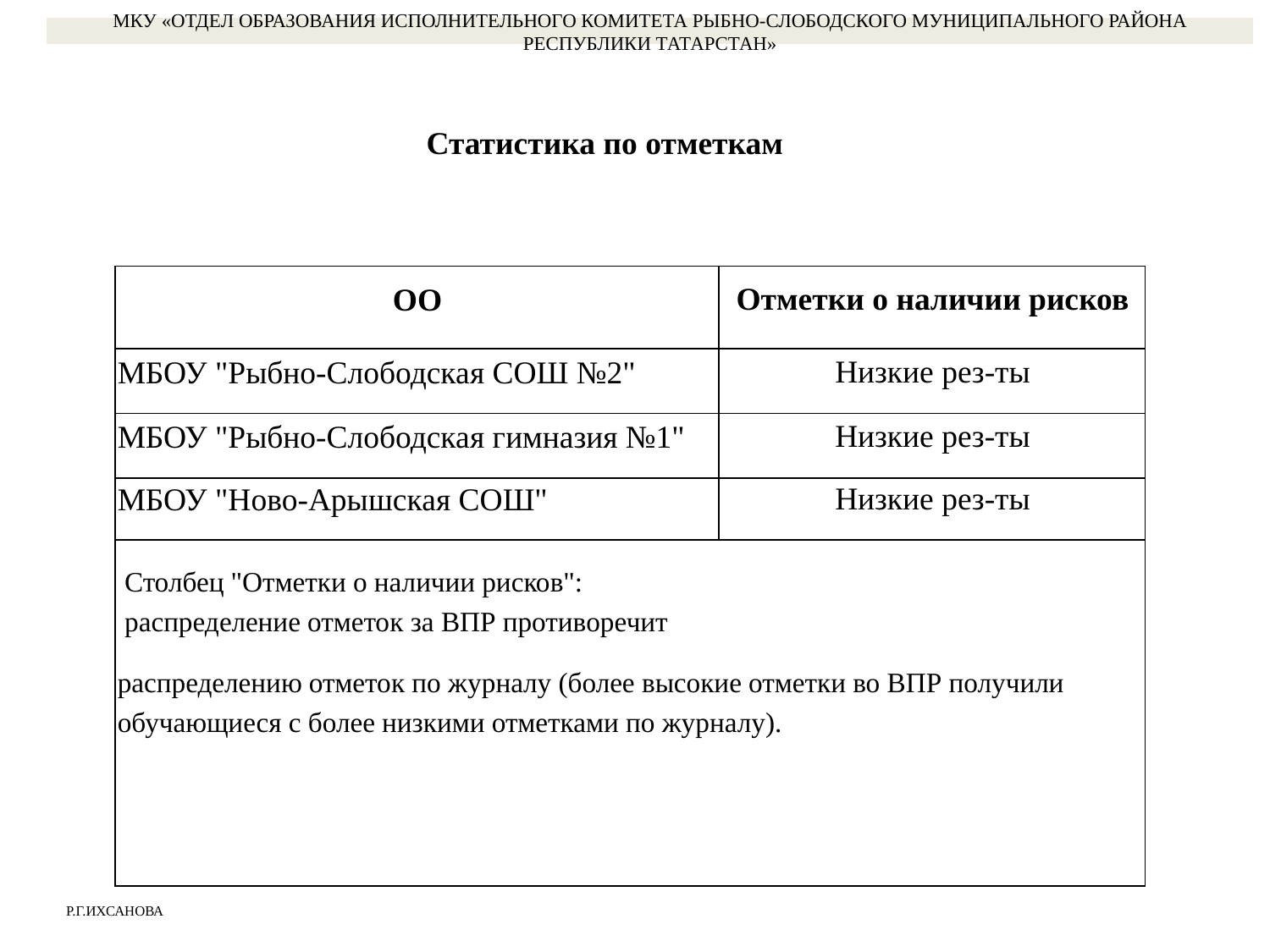

МКУ «ОТДЕЛ ОБРАЗОВАНИЯ ИСПОЛНИТЕЛЬНОГО КОМИТЕТА РЫБНО-СЛОБОДСКОГО МУНИЦИПАЛЬНОГО РАЙОНА РЕСПУБЛИКИ ТАТАРСТАН»
Статистика по отметкам
| ОО | Отметки о наличии рисков |
| --- | --- |
| МБОУ "Рыбно-Слободская СОШ №2" | Низкие рез-ты |
| МБОУ "Рыбно-Слободская гимназия №1" | Низкие рез-ты |
| МБОУ "Ново-Арышская СОШ" | Низкие рез-ты |
| Столбец "Отметки о наличии рисков": распределение отметок за ВПР противоречит распределению отметок по журналу (более высокие отметки во ВПР получили обучающиеся с более низкими отметками по журналу). |  |
Р.Г.ИХСАНОВА